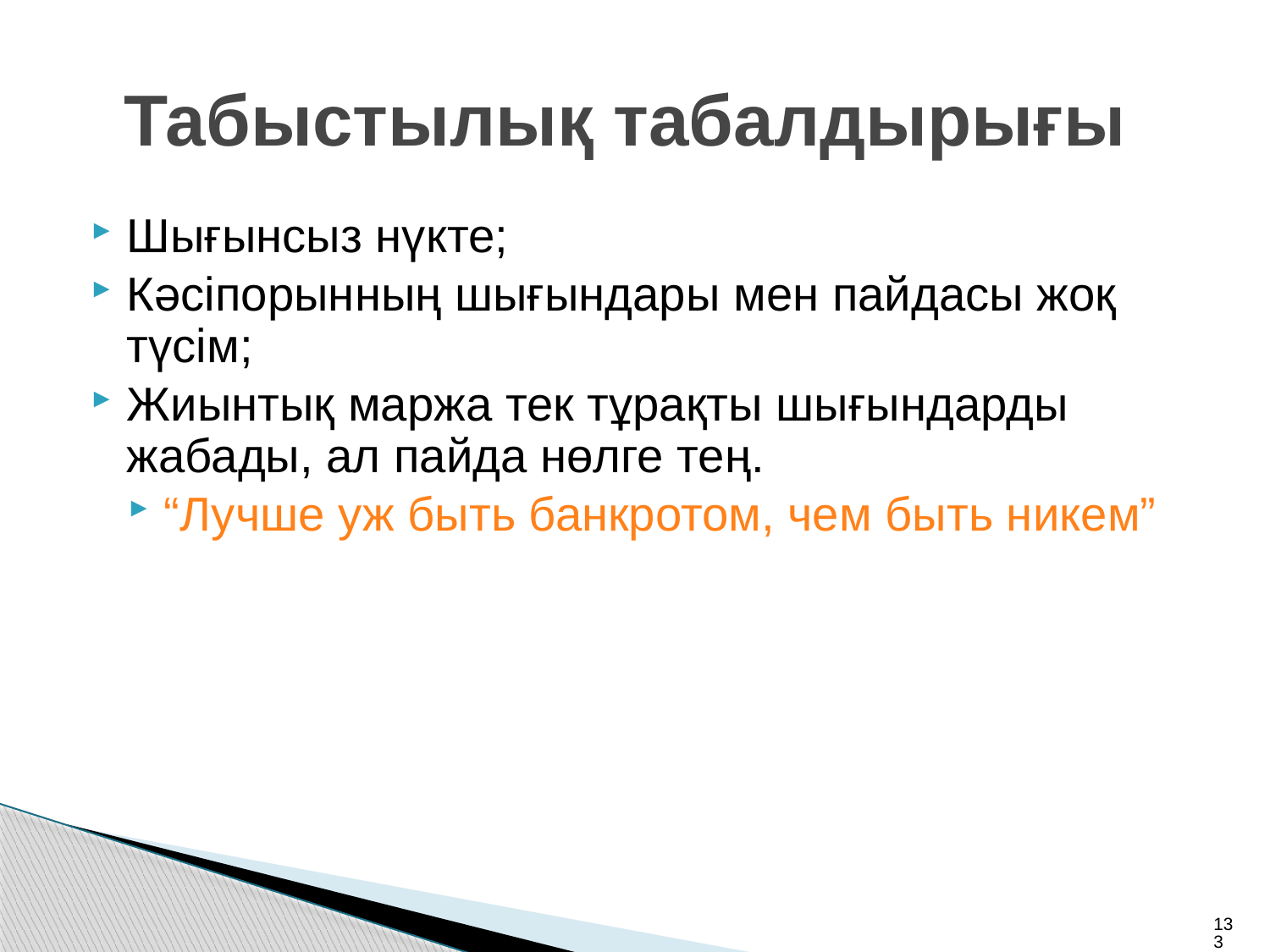

# Табыстылық табалдырығы
Шығынсыз нүкте;
Кәсіпорынның шығындары мен пайдасы жоқ түсім;
Жиынтық маржа тек тұрақты шығындарды жабады, ал пайда нөлге тең.
“Лучше уж быть банкротом, чем быть никем”
133